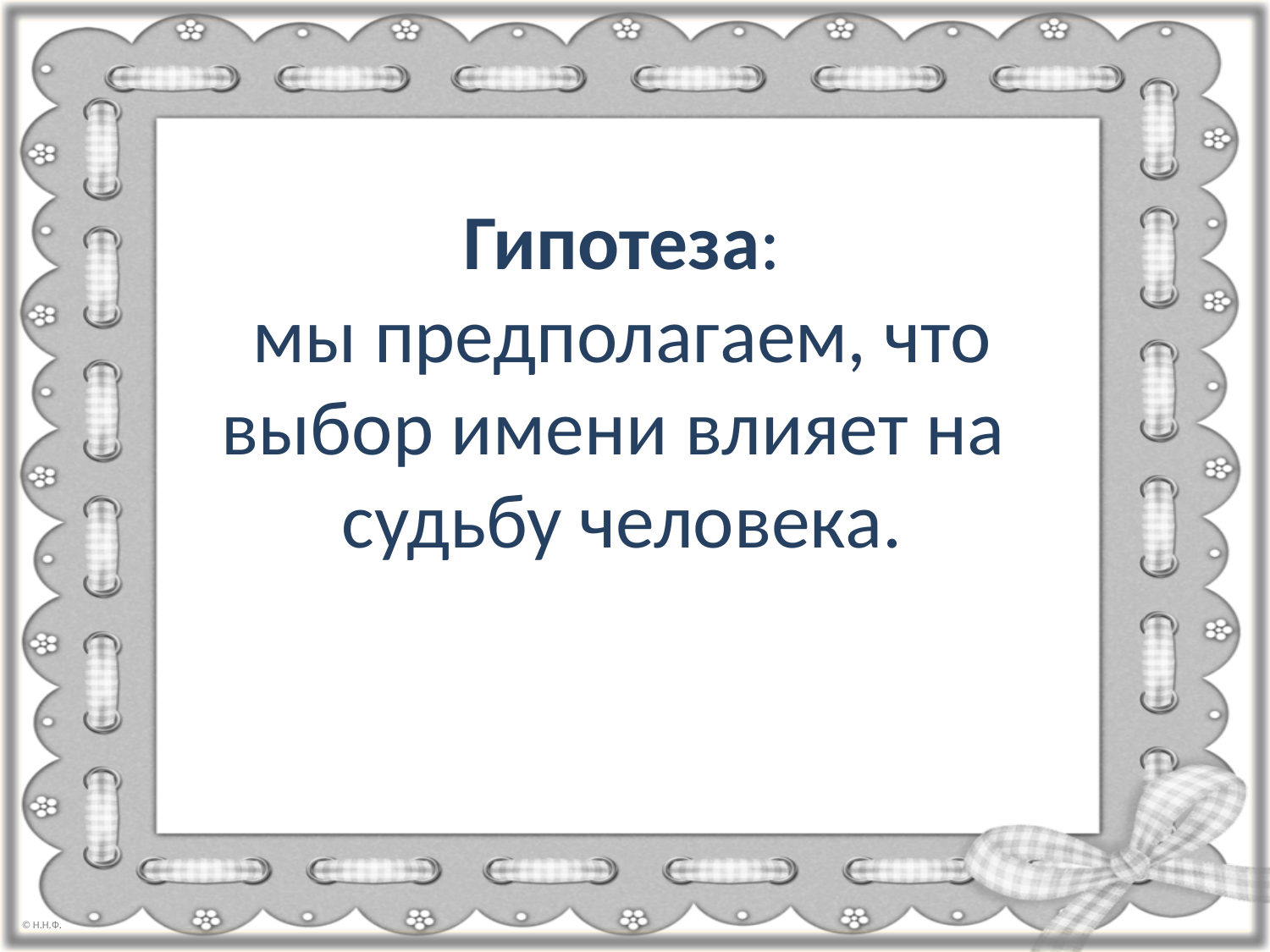

# Гипотеза: мы предполагаем, что выбор имени влияет на  судьбу человека.